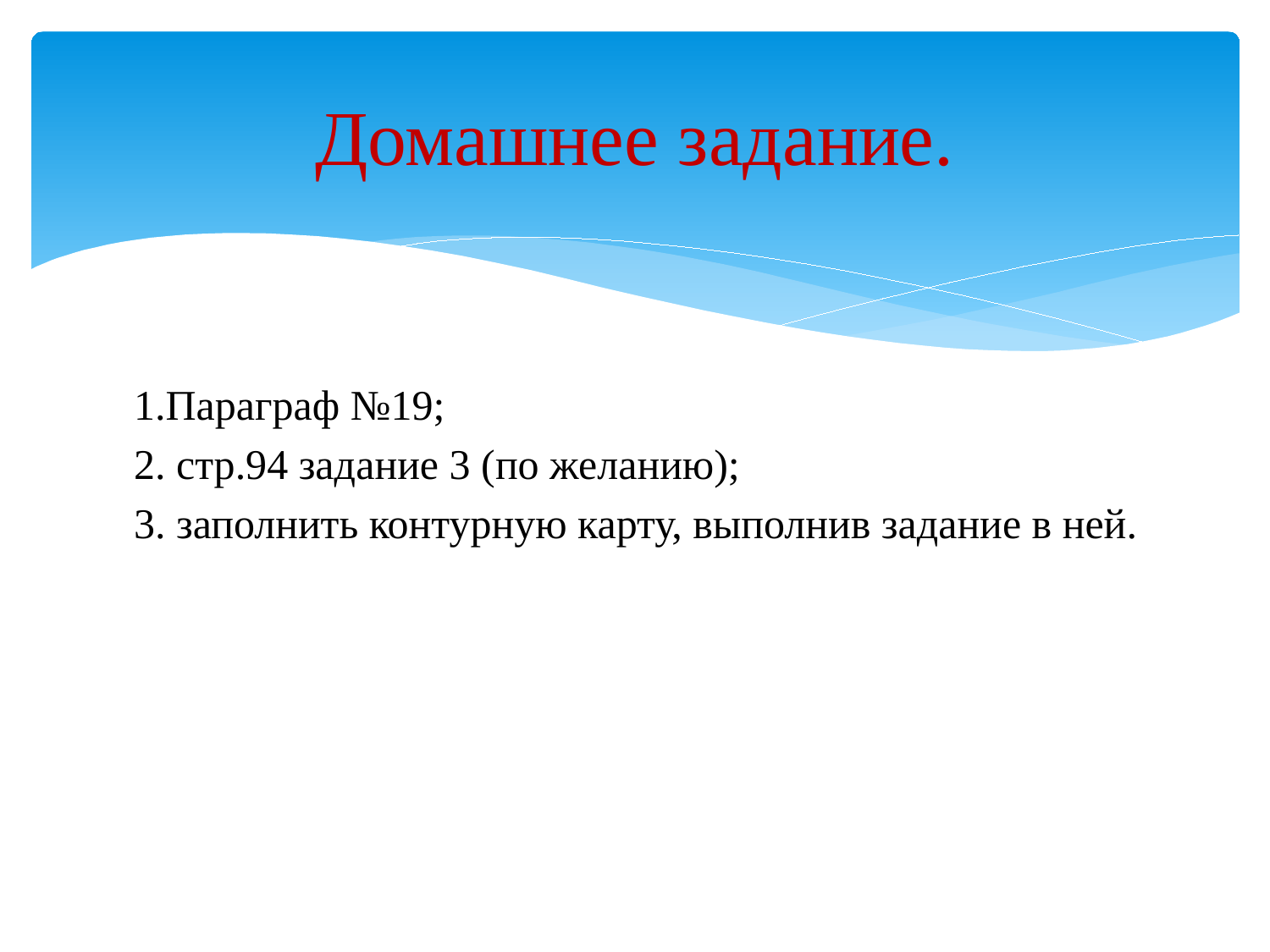

# Домашнее задание.
1.Параграф №19;
2. стр.94 задание 3 (по желанию);
3. заполнить контурную карту, выполнив задание в ней.